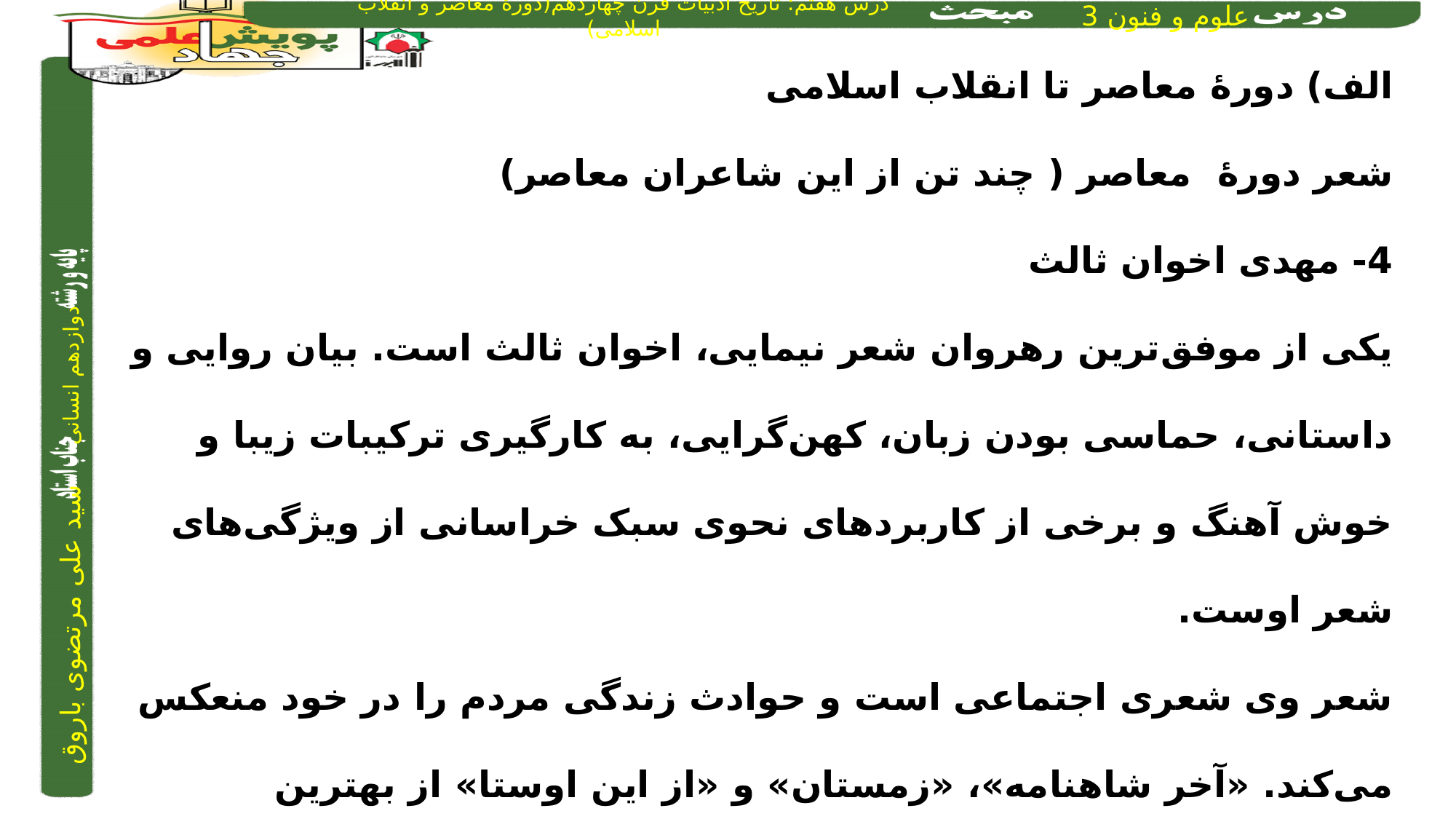

الف) دورۀ معاصر تا انقلاب اسلامی
شعر دورۀ  معاصر ( چند تن از این شاعران معاصر)
4- مهدی اخوان ثالث
یکی از موفق‌ترین رهروان شعر نیمایی، اخوان ثالث است. بیان روایی و داستانی، حماسی بودن زبان، کهن‌گرایی، به کارگیری ترکیبات زیبا و خوش آهنگ و برخی از کاربردهای نحوی سبک خراسانی از ویژگی‌های شعر اوست.
شعر وی شعری اجتماعی است و حوادث زندگی مردم را در خود منعکس می‌کند. «آخر شاهنامه»، «زمستان» و «از این اوستا» از بهترین مجموعه شعرهای معاصر هستند. او در بیشتر مجموعه‌ها مثل زمستان زبانی نمادین دارد.
سالمت را نمیخواهند پاسخ گفت
سرها در گریبان است
کسی سر برنیارد کرد پاسخ گفتن و دیدار یاران را
نگه جز پیش پا را دید نتواند
که ره تاریک و لغزان است
و گر دست محبت سوی کس یازی،
به اکراه آورد دست از بغل بیرون
که سرما سخت سوزان است